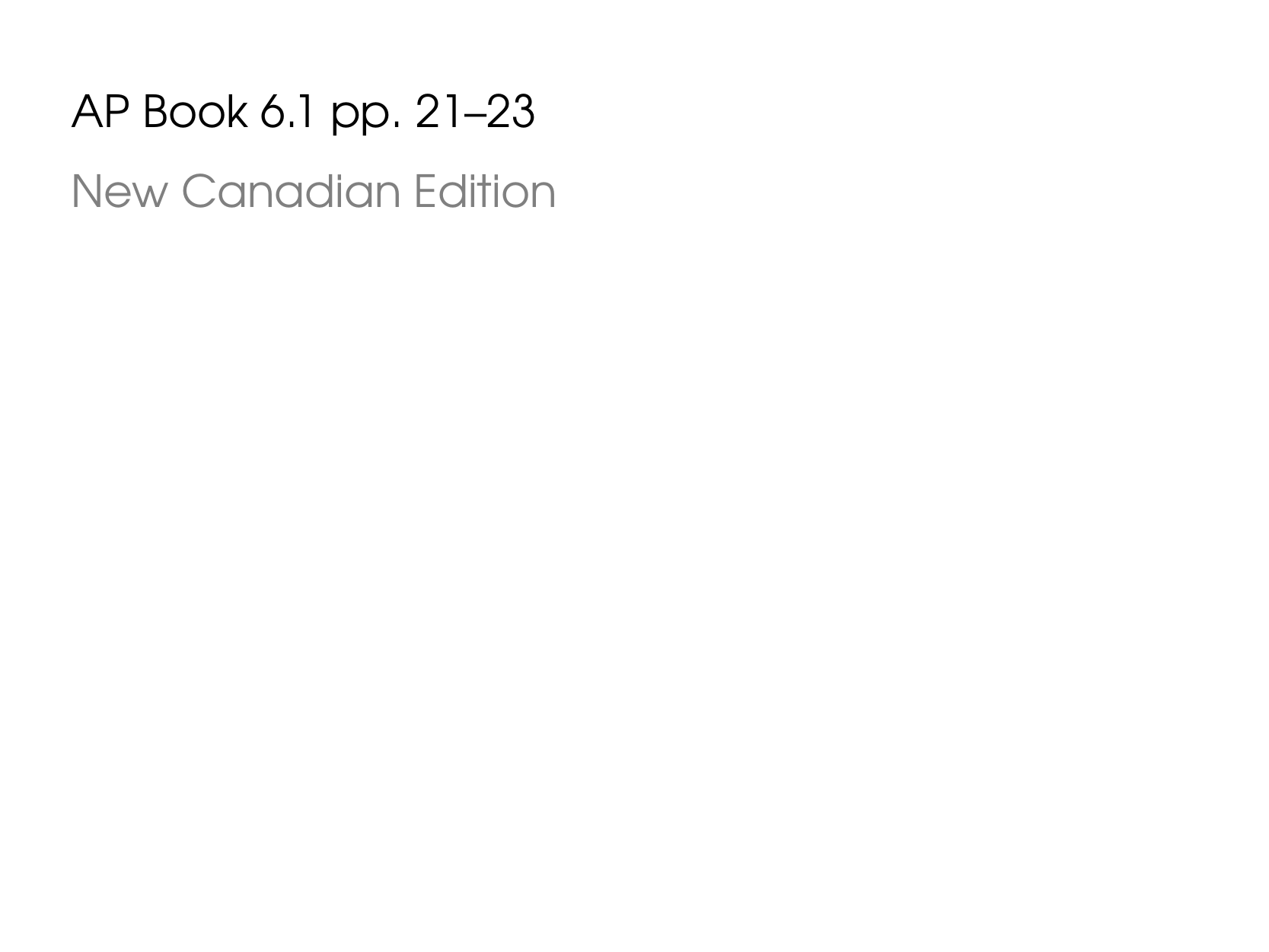

AP Book 6.1 pp. 21–23
New Canadian Edition